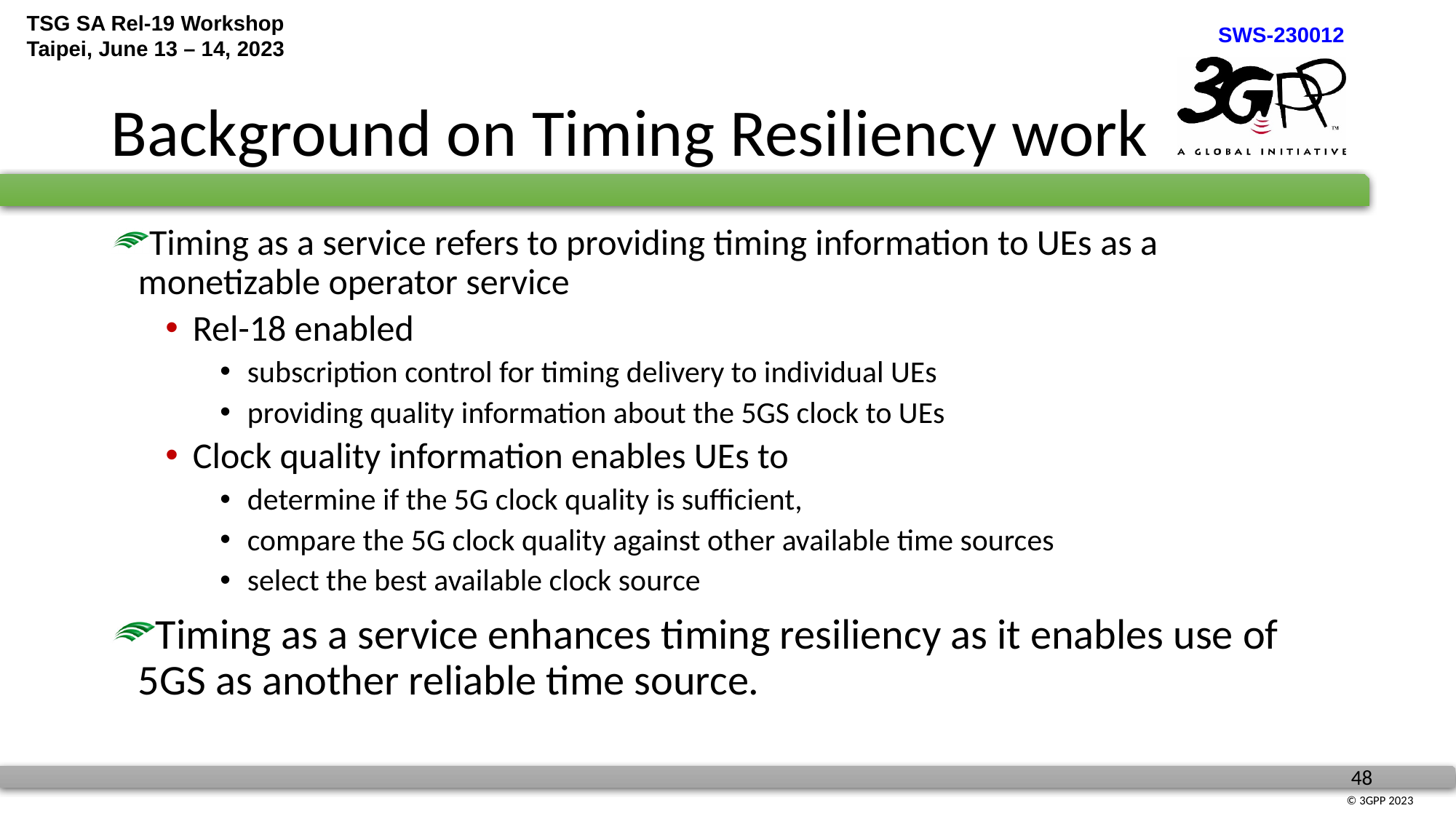

# Background on Timing Resiliency work
Timing as a service refers to providing timing information to UEs​ as a monetizable operator service
Rel-18 enabled
subscription control for timing delivery to individual UEs​
providing quality information about the 5GS clock to UEs
Clock quality information enables UEs to
determine if the 5G clock quality is sufficient,
compare the 5G clock quality against other available time sources
select the best available clock source​
Timing as a service enhances timing resiliency as it enables use of 5GS as another reliable time source.